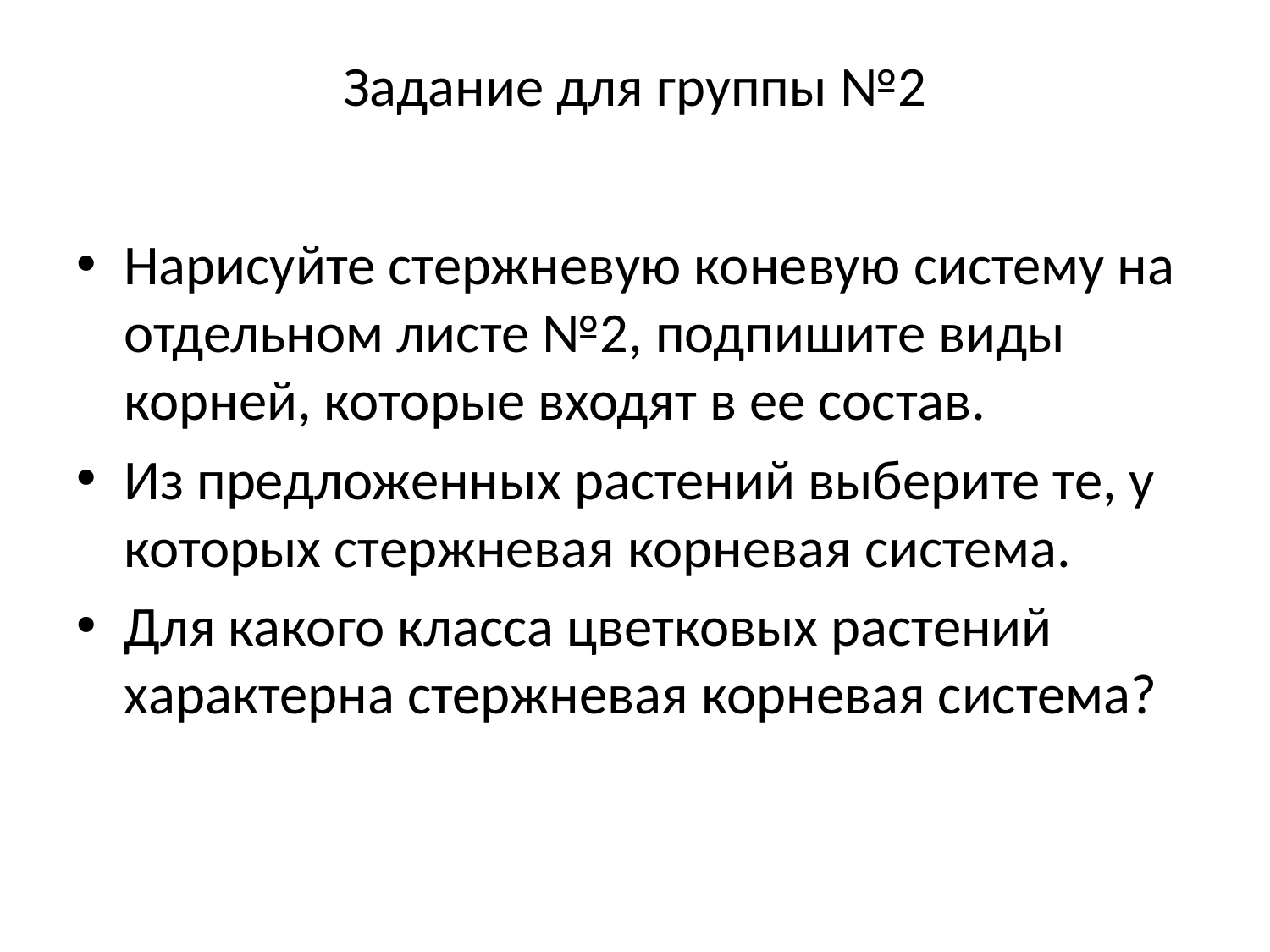

# Задание для группы №2
Нарисуйте стержневую коневую систему на отдельном листе №2, подпишите виды корней, которые входят в ее состав.
Из предложенных растений выберите те, у которых стержневая корневая система.
Для какого класса цветковых растений характерна стержневая корневая система?